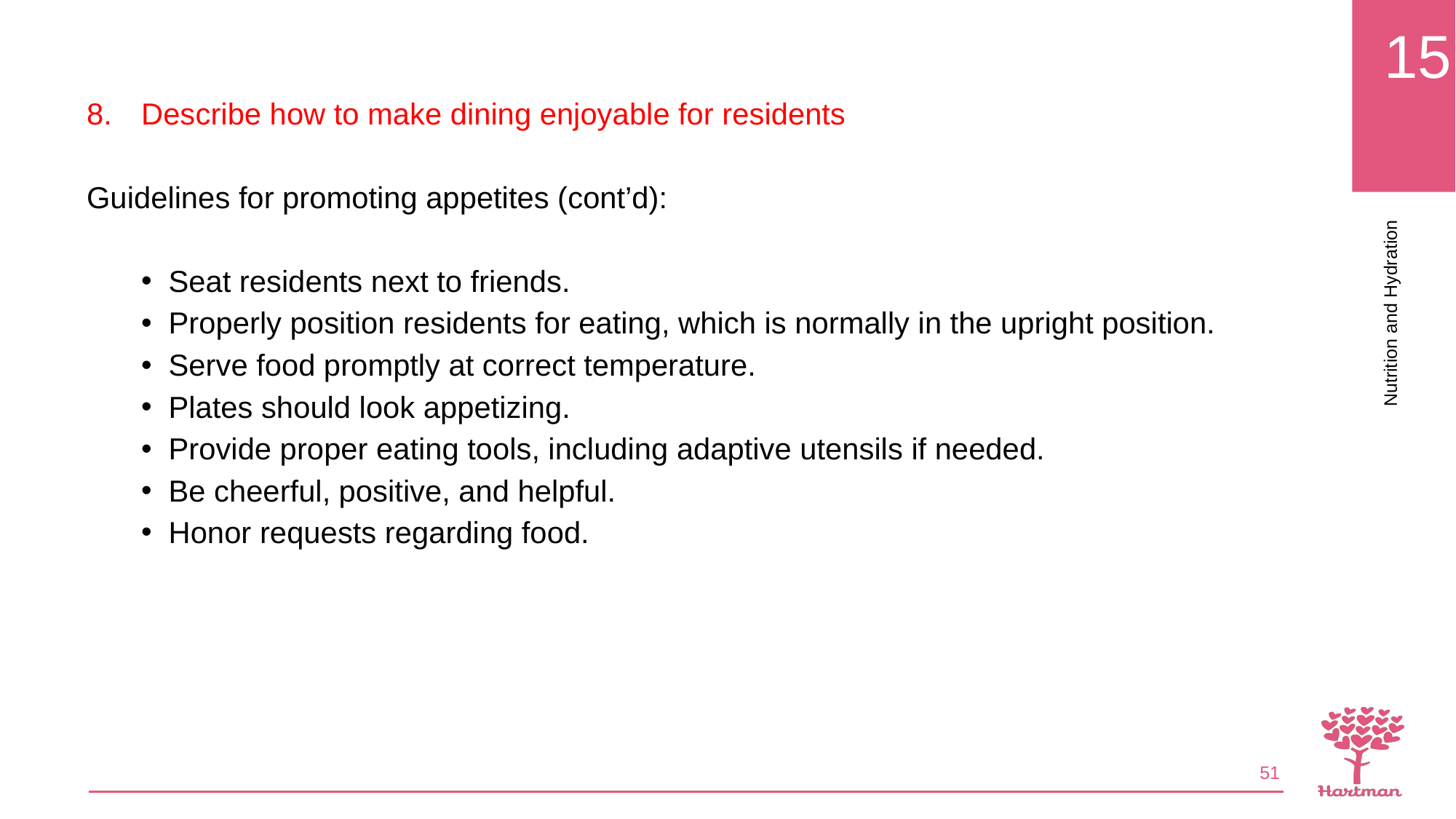

Describe how to make dining enjoyable for residents

Guidelines for promoting appetites (cont’d):

Seat residents next to friends.
Properly position residents for eating, which is normally in the upright position.
Serve food promptly at correct temperature.
Plates should look appetizing.
Provide proper eating tools, including adaptive utensils if needed.
Be cheerful, positive, and helpful.
Honor requests regarding food.

51